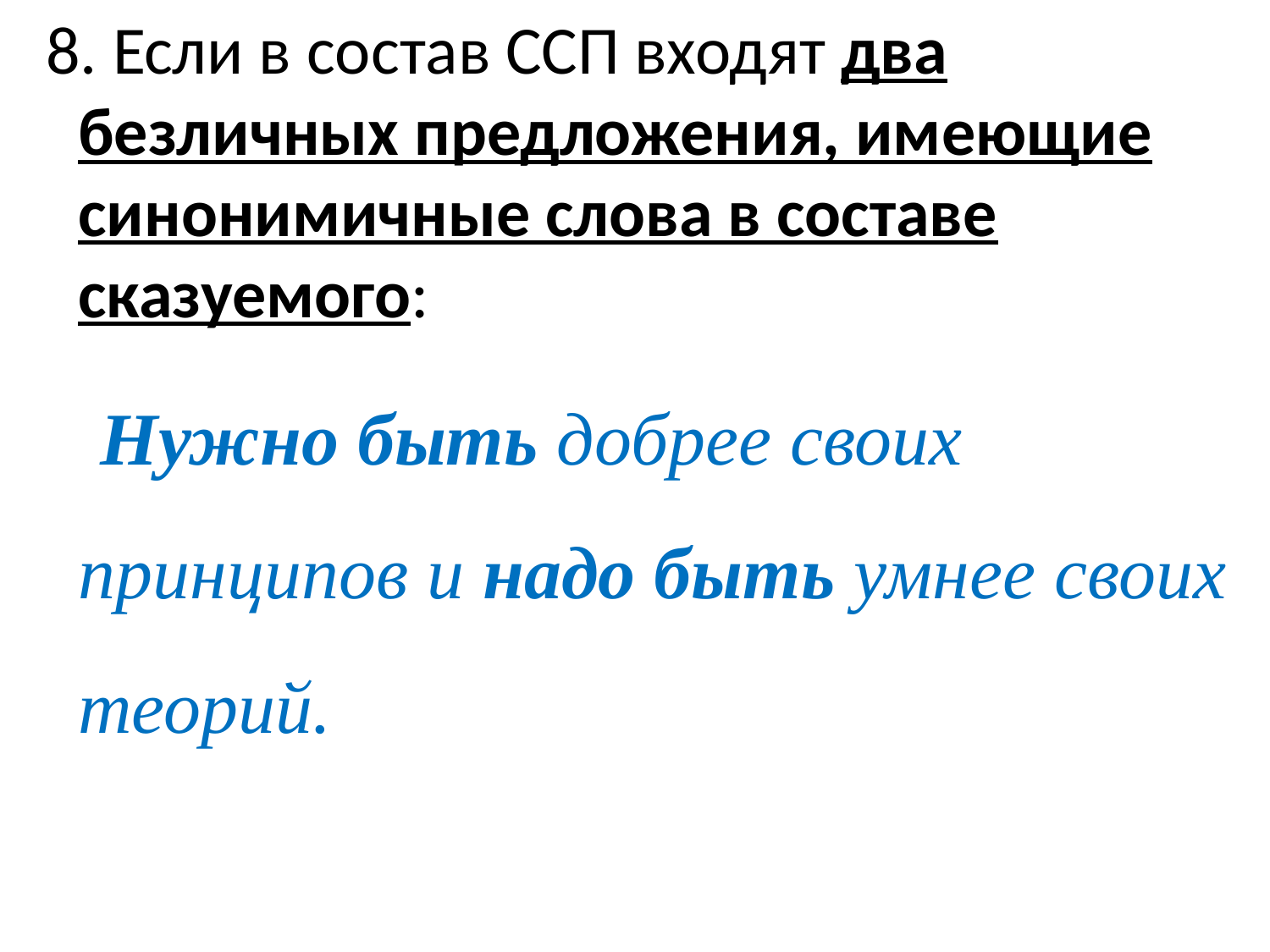

8. Если в состав ССП входят два безличных предложения, имеющие синонимичные слова в составе сказуемого:
    Нужно быть добрее своих принципов и надо быть умнее своих теорий.